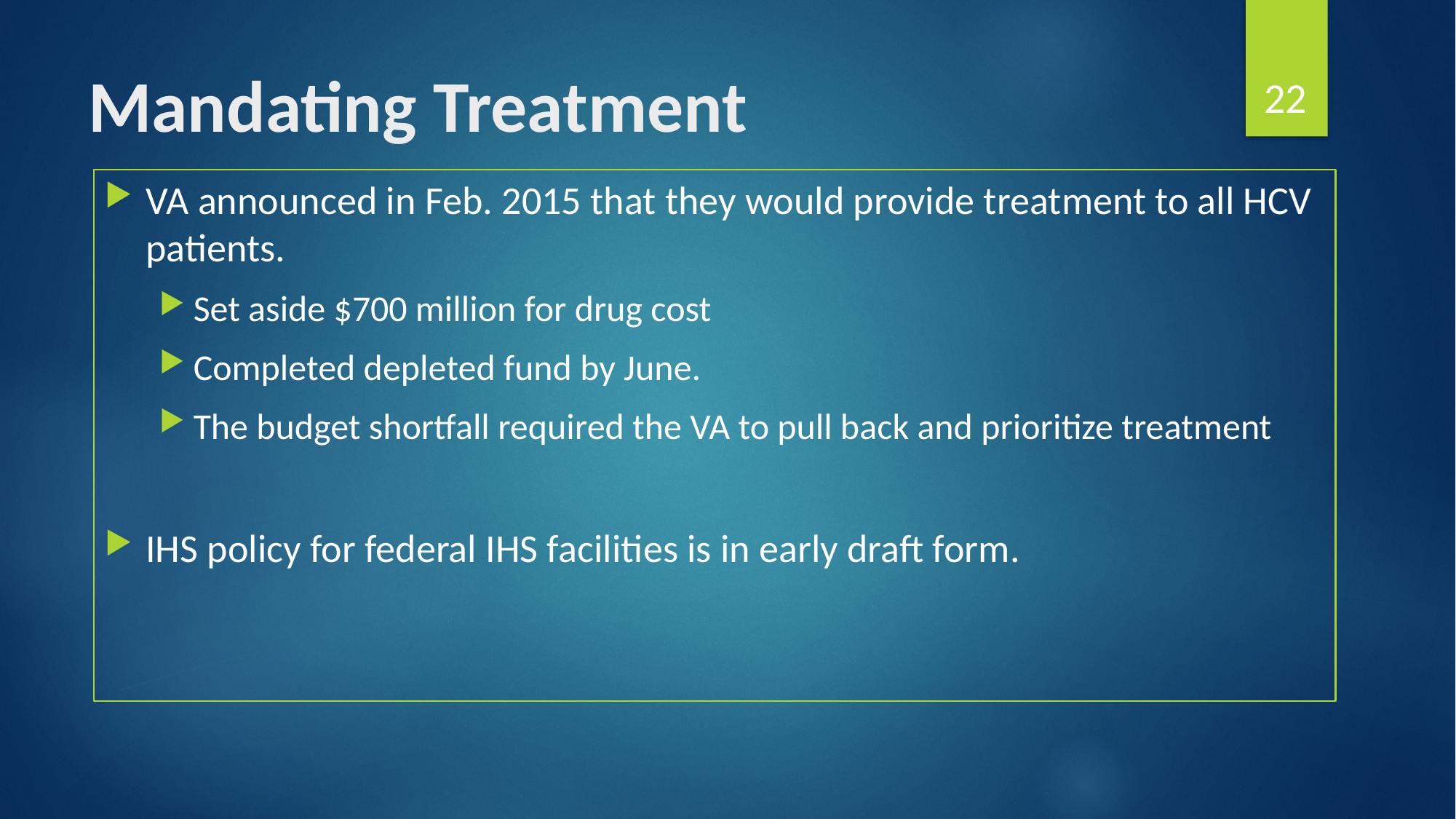

22
# Mandating Treatment
VA announced in Feb. 2015 that they would provide treatment to all HCV patients.
Set aside $700 million for drug cost
Completed depleted fund by June.
The budget shortfall required the VA to pull back and prioritize treatment

IHS policy for federal IHS facilities is in early draft form.